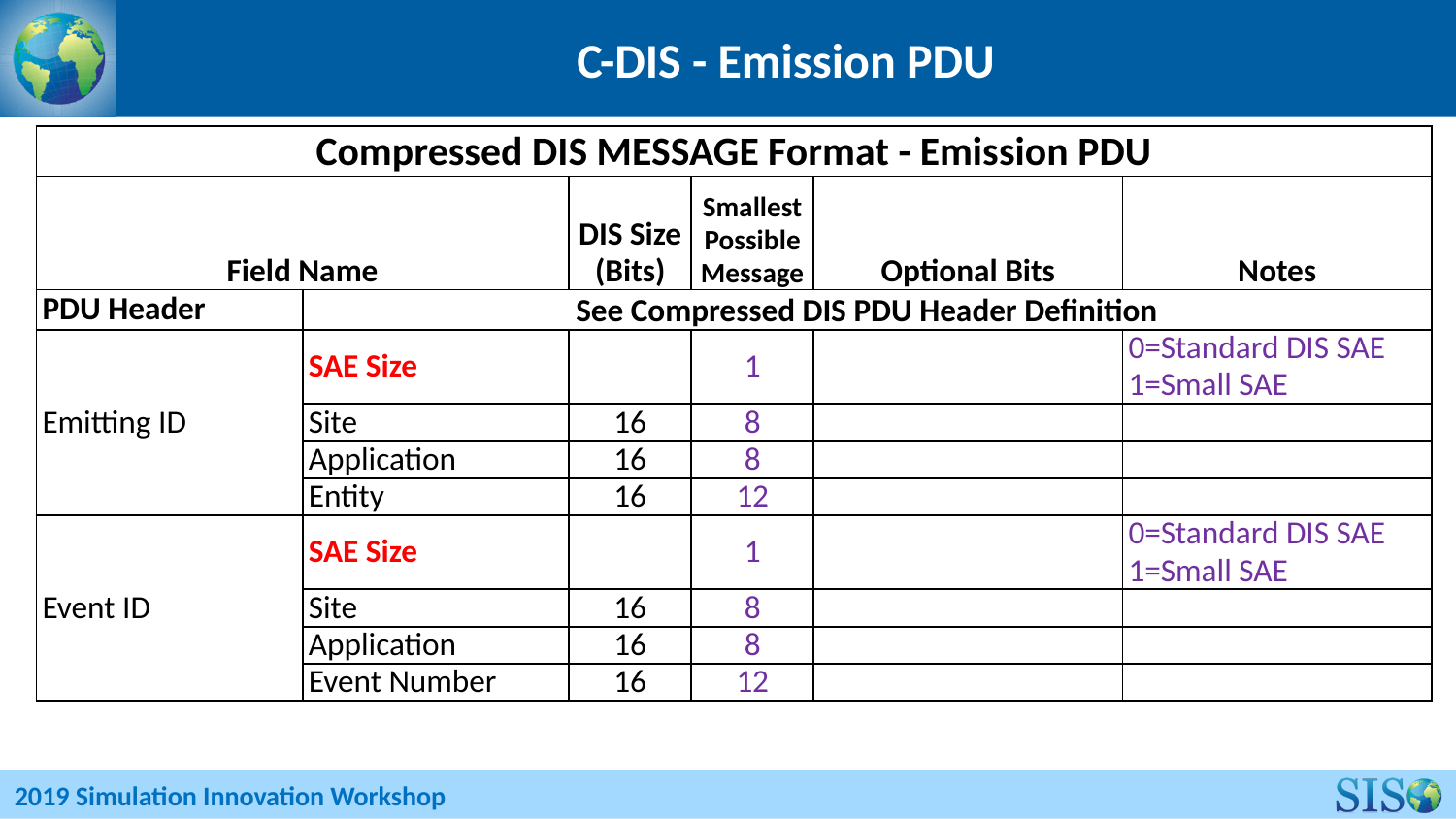

# C-DIS - Emission PDU
| Compressed DIS MESSAGE Format - Emission PDU |  |  |  |  |  |
| --- | --- | --- | --- | --- | --- |
| Field Name |  | DIS Size (Bits) | Smallest Possible Message | Optional Bits | Notes |
| PDU Header | See Compressed DIS PDU Header Definition |  |  |  |  |
| Emitting ID | SAE Size |  | 1 |  | 0=Standard DIS SAE 1=Small SAE |
|  | Site | 16 | 8 |  |  |
|  | Application | 16 | 8 |  |  |
|  | Entity | 16 | 12 |  |  |
| Event ID | SAE Size |  | 1 |  | 0=Standard DIS SAE 1=Small SAE |
|  | Site | 16 | 8 |  |  |
|  | Application | 16 | 8 |  |  |
|  | Event Number | 16 | 12 |  |  |